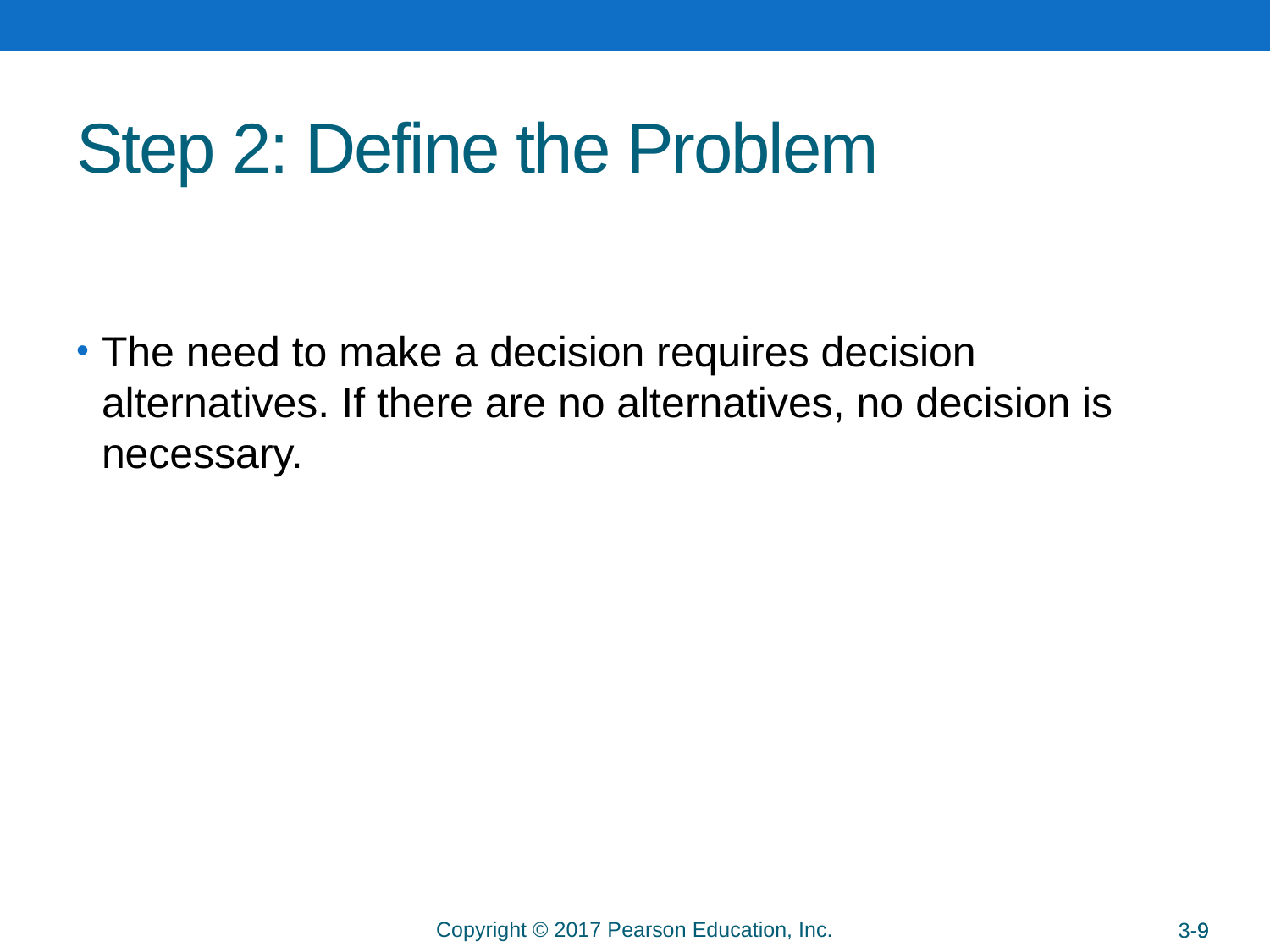

# Step 2: Define the Problem
The need to make a decision requires decision alternatives. If there are no alternatives, no decision is necessary.